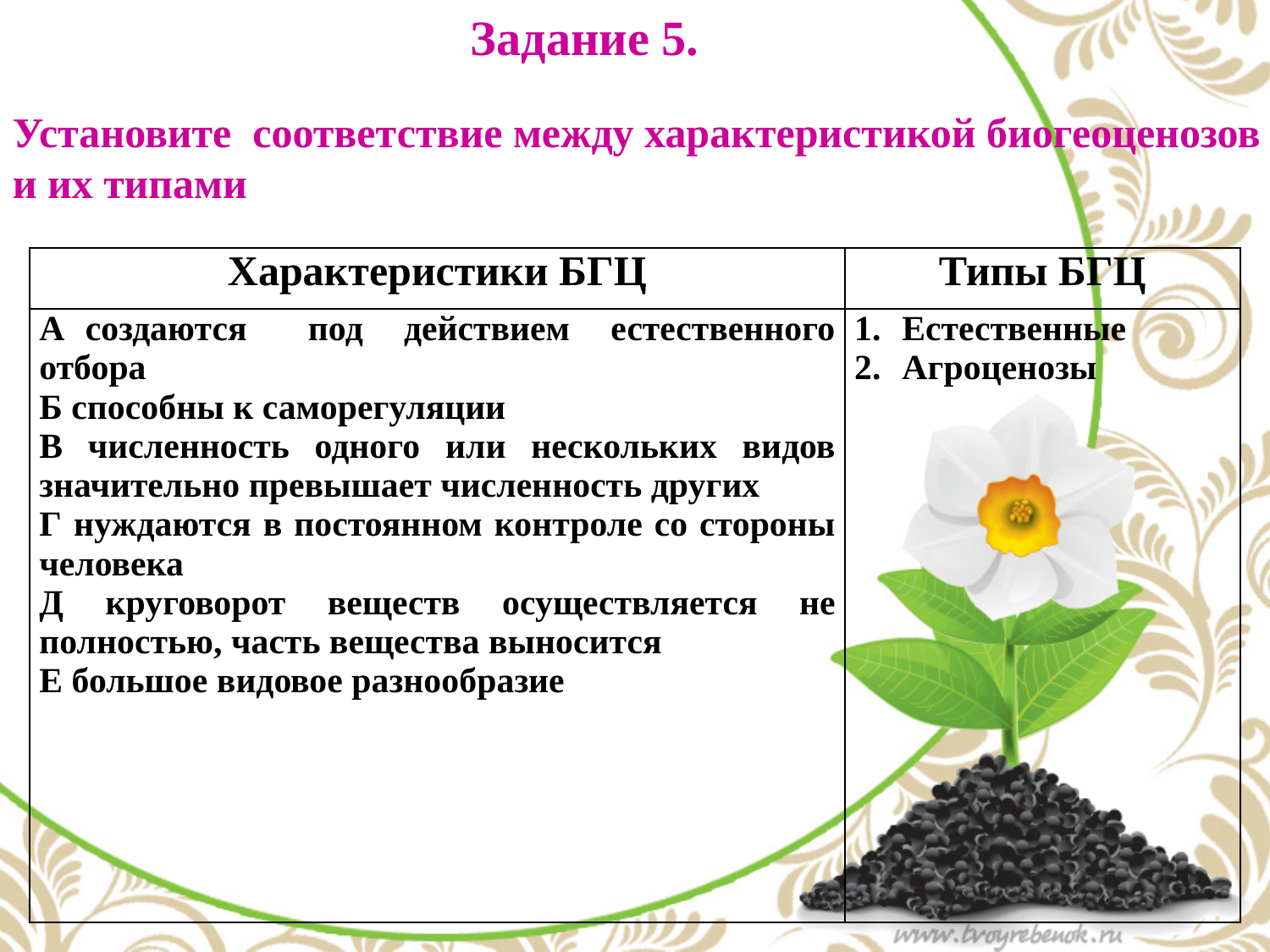

Задание 5.
Установите  соответствие между характеристикой биогеоценозов и их типами
| Характеристики БГЦ | Типы БГЦ |
| --- | --- |
| А создаются под действием естественного отбора Б способны к саморегуляции В численность одного или нескольких видов значительно превышает численность других Г нуждаются в постоянном контроле со стороны человека Д круговорот веществ осуществляется не полностью, часть вещества выносится Е большое видовое разнообразие | Естественные Агроценозы |